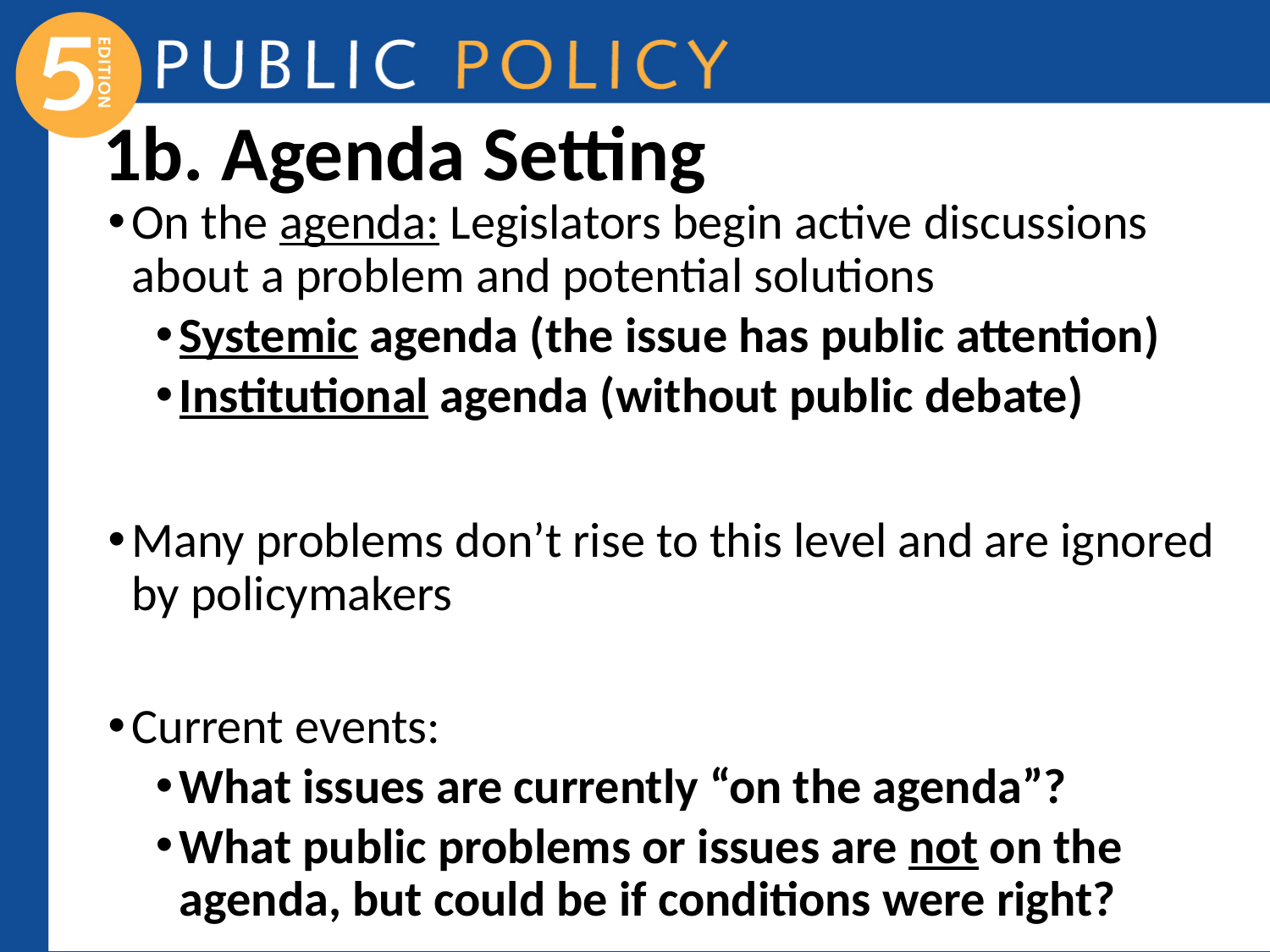

# 1b. Agenda Setting
On the agenda: Legislators begin active discussions about a problem and potential solutions
Systemic agenda (the issue has public attention)
Institutional agenda (without public debate)

Many problems don’t rise to this level and are ignored by policymakers

Current events:
What issues are currently “on the agenda”?
What public problems or issues are not on the agenda, but could be if conditions were right?